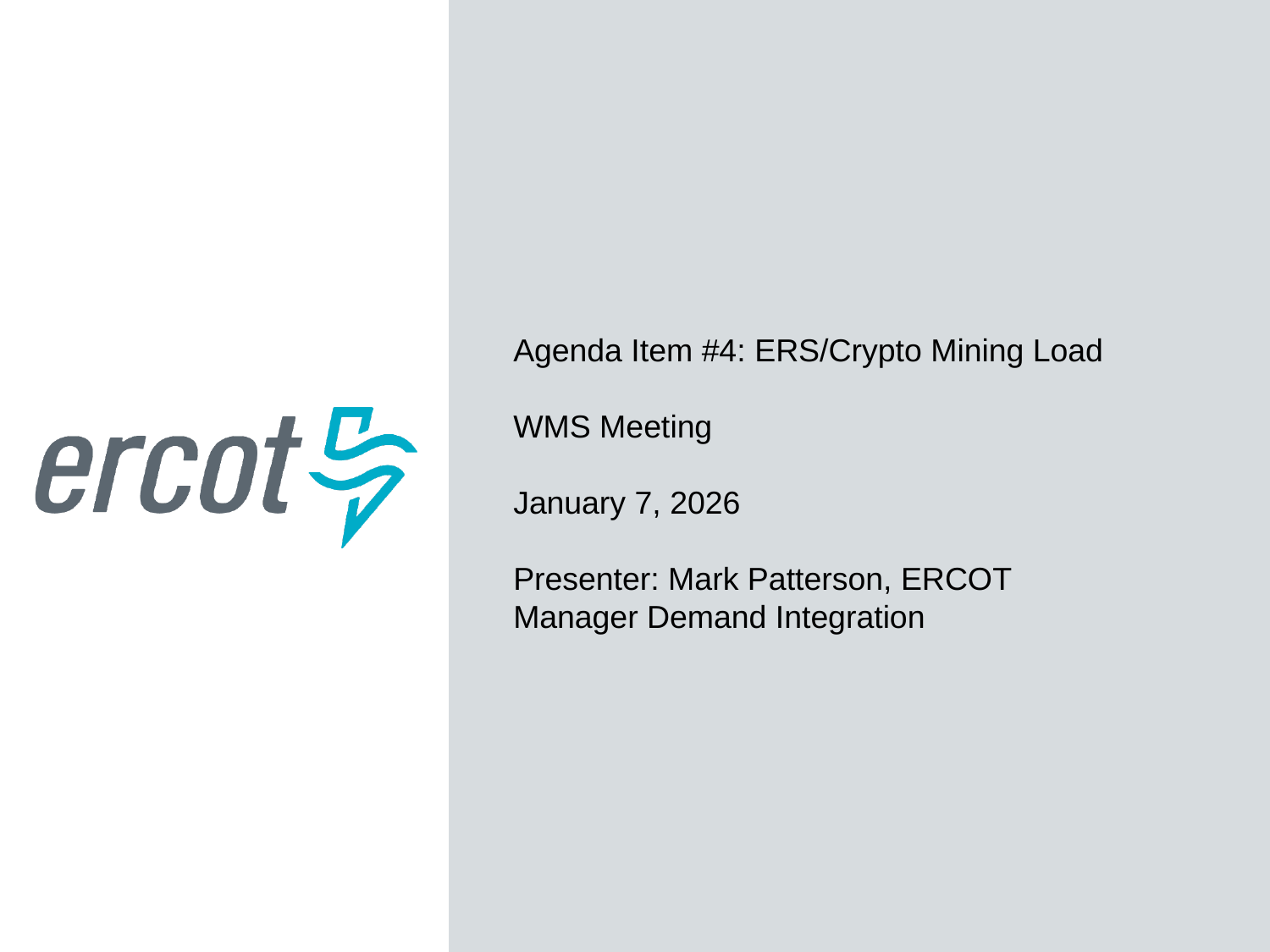

Agenda Item #4: ERS/Crypto Mining Load

WMS Meeting

January 7, 2026

Presenter: Mark Patterson, ERCOT Manager Demand Integration